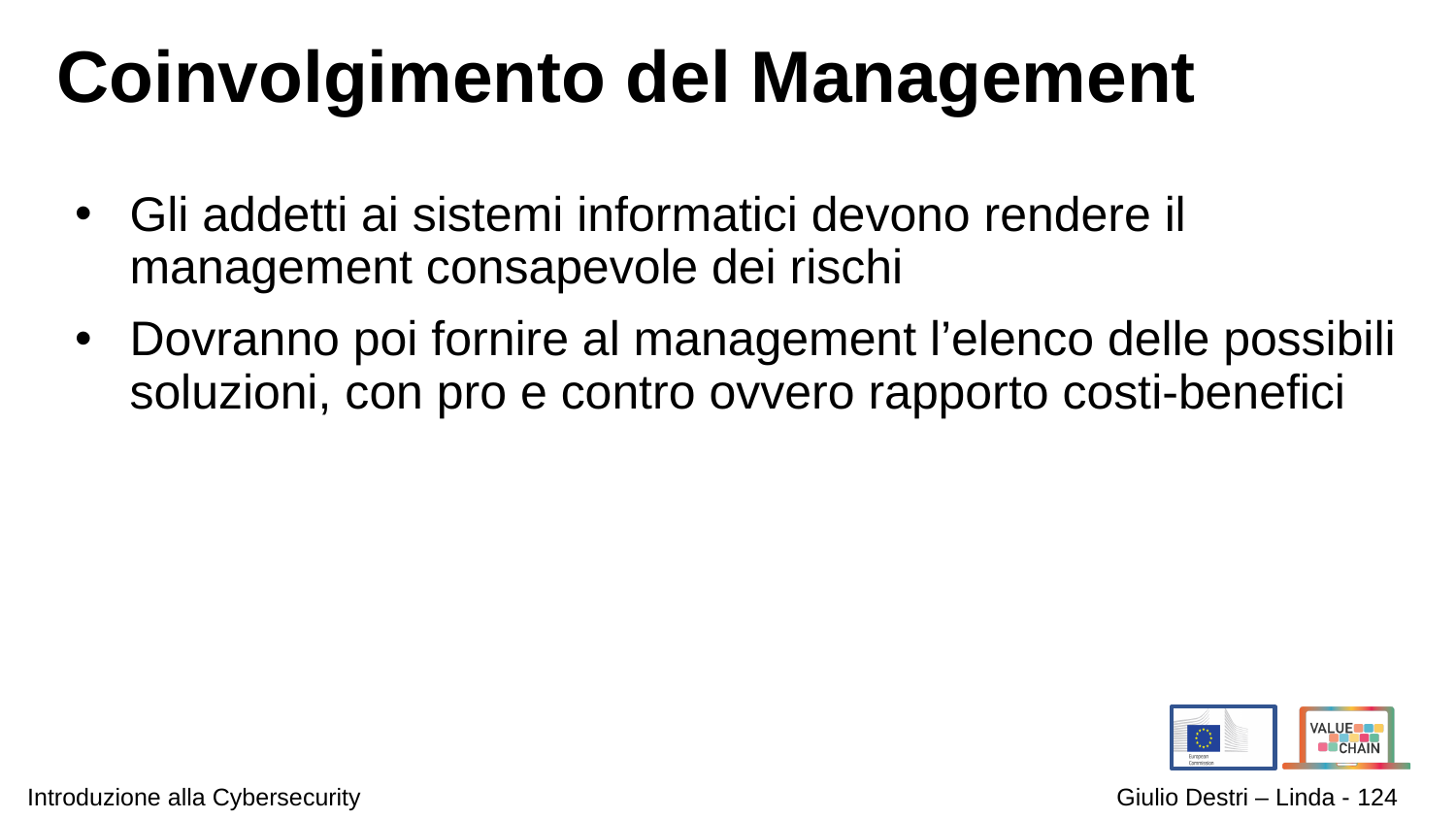

# Coinvolgimento del Management
Gli addetti ai sistemi informatici devono rendere il management consapevole dei rischi
Dovranno poi fornire al management l’elenco delle possibili soluzioni, con pro e contro ovvero rapporto costi-benefici